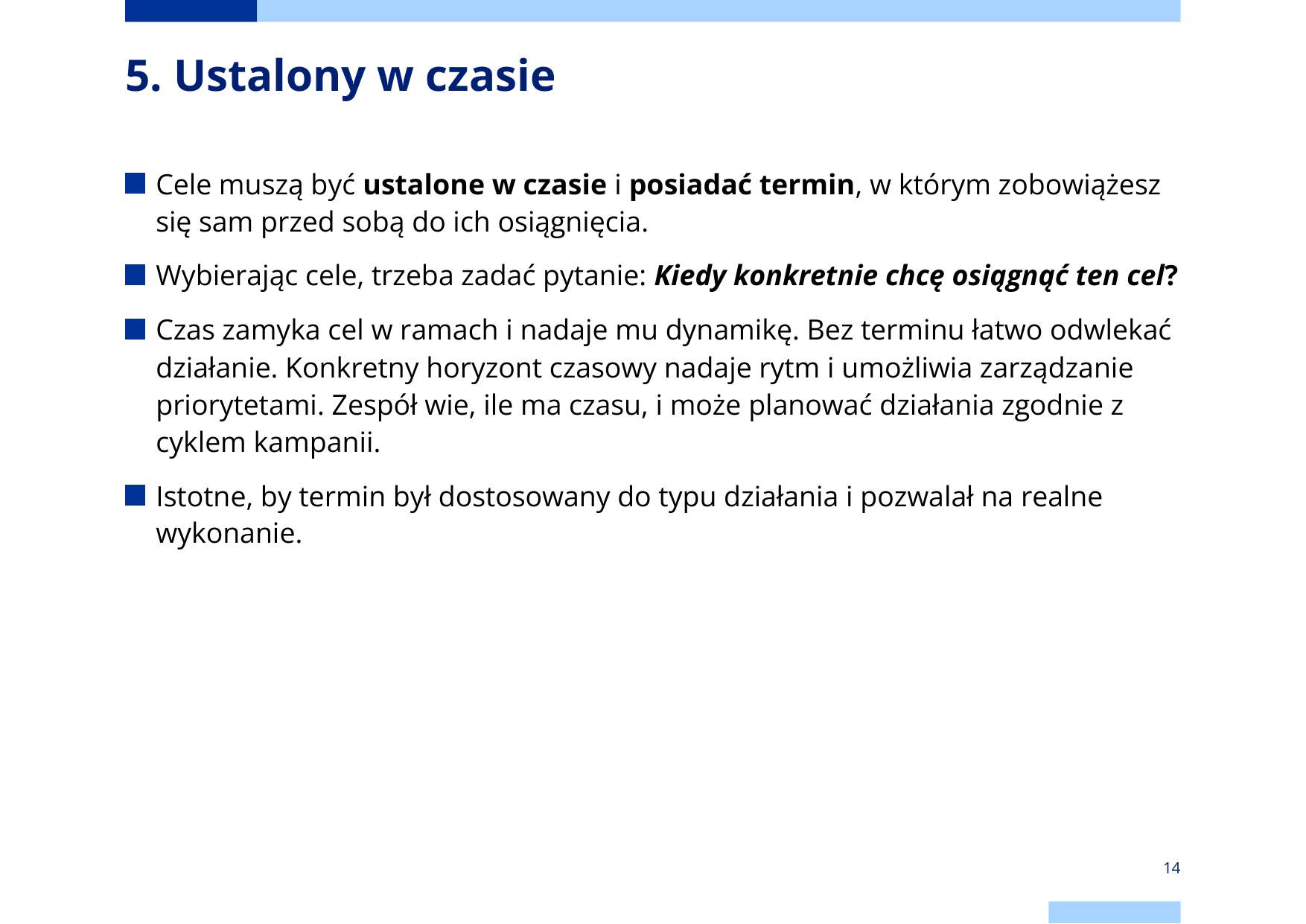

# 5. Ustalony w czasie
Cele muszą być ustalone w czasie i posiadać termin, w którym zobowiążesz się sam przed sobą do ich osiągnięcia.
Wybierając cele, trzeba zadać pytanie: Kiedy konkretnie chcę osiągnąć ten cel?
Czas zamyka cel w ramach i nadaje mu dynamikę. Bez terminu łatwo odwlekać działanie. Konkretny horyzont czasowy nadaje rytm i umożliwia zarządzanie priorytetami. Zespół wie, ile ma czasu, i może planować działania zgodnie z cyklem kampanii.
Istotne, by termin był dostosowany do typu działania i pozwalał na realne wykonanie.
14